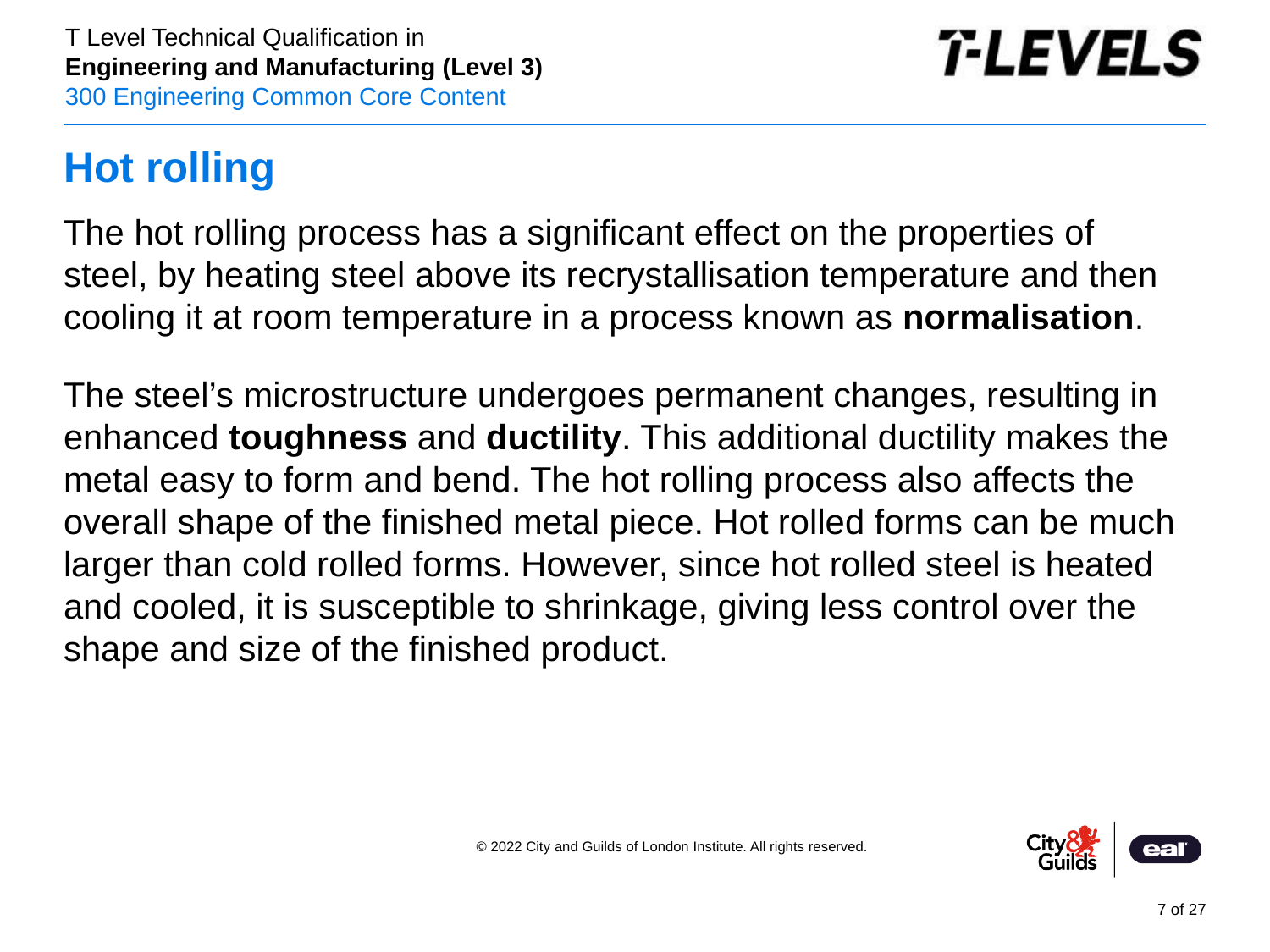

# Hot rolling
The hot rolling process has a significant effect on the properties of steel, by heating steel above its recrystallisation temperature and then cooling it at room temperature in a process known as normalisation.
The steel’s microstructure undergoes permanent changes, resulting in enhanced toughness and ductility. This additional ductility makes the metal easy to form and bend. The hot rolling process also affects the overall shape of the finished metal piece. Hot rolled forms can be much larger than cold rolled forms. However, since hot rolled steel is heated and cooled, it is susceptible to shrinkage, giving less control over the shape and size of the finished product.